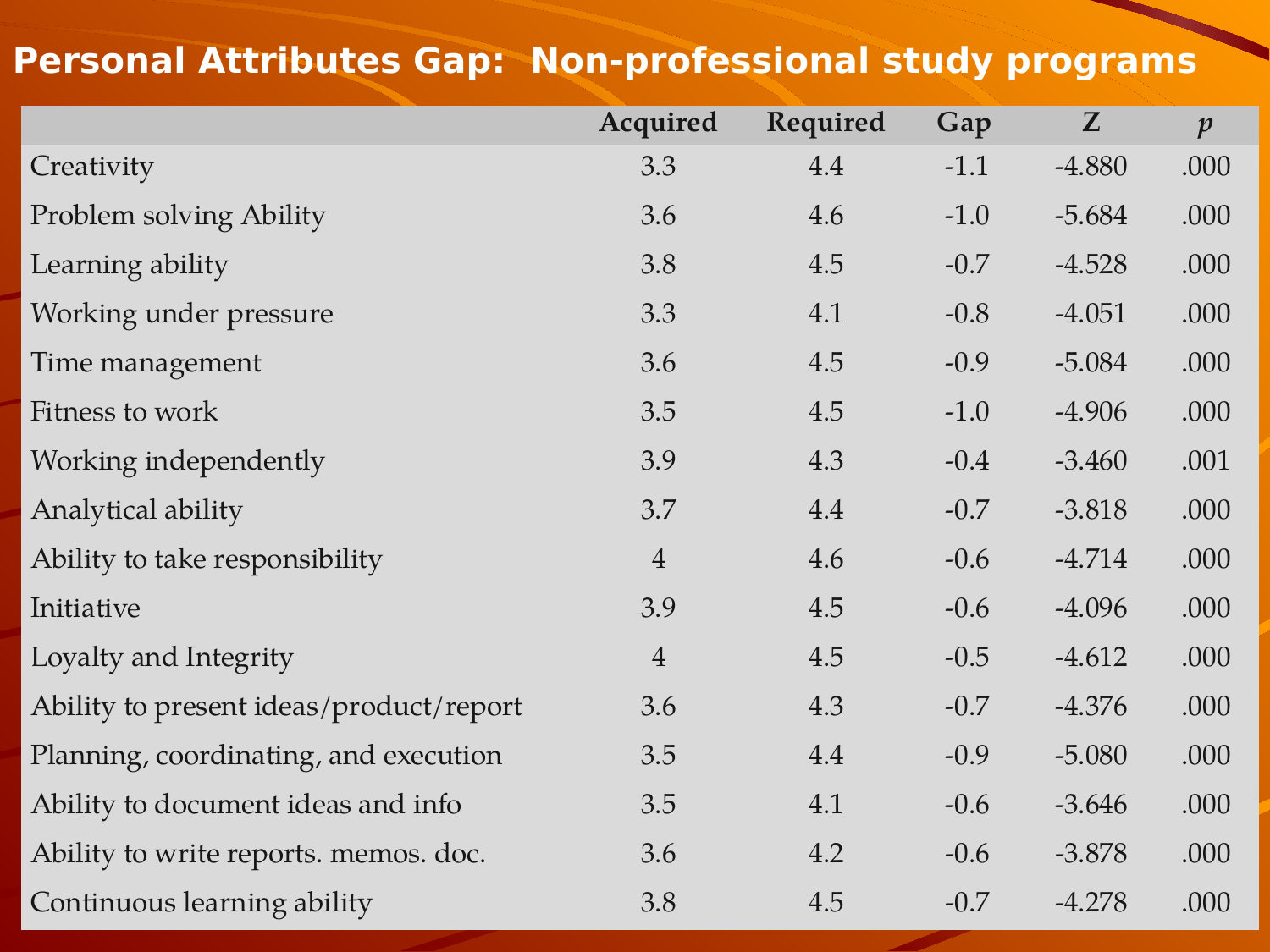

Personal Attributes Gap:  Non-professional study programs
|  | Acquired | Required | Gap | Z | p |
| --- | --- | --- | --- | --- | --- |
| Creativity | 3.3 | 4.4 | -1.1 | -4.880 | .000 |
| Problem solving Ability | 3.6 | 4.6 | -1.0 | -5.684 | .000 |
| Learning ability | 3.8 | 4.5 | -0.7 | -4.528 | .000 |
| Working under pressure | 3.3 | 4.1 | -0.8 | -4.051 | .000 |
| Time management | 3.6 | 4.5 | -0.9 | -5.084 | .000 |
| Fitness to work | 3.5 | 4.5 | -1.0 | -4.906 | .000 |
| Working independently | 3.9 | 4.3 | -0.4 | -3.460 | .001 |
| Analytical ability | 3.7 | 4.4 | -0.7 | -3.818 | .000 |
| Ability to take responsibility | 4 | 4.6 | -0.6 | -4.714 | .000 |
| Initiative | 3.9 | 4.5 | -0.6 | -4.096 | .000 |
| Loyalty and Integrity | 4 | 4.5 | -0.5 | -4.612 | .000 |
| Ability to present ideas/product/report | 3.6 | 4.3 | -0.7 | -4.376 | .000 |
| Planning, coordinating, and execution | 3.5 | 4.4 | -0.9 | -5.080 | .000 |
| Ability to document ideas and info | 3.5 | 4.1 | -0.6 | -3.646 | .000 |
| Ability to write reports. memos. doc. | 3.6 | 4.2 | -0.6 | -3.878 | .000 |
| Continuous learning ability | 3.8 | 4.5 | -0.7 | -4.278 | .000 |